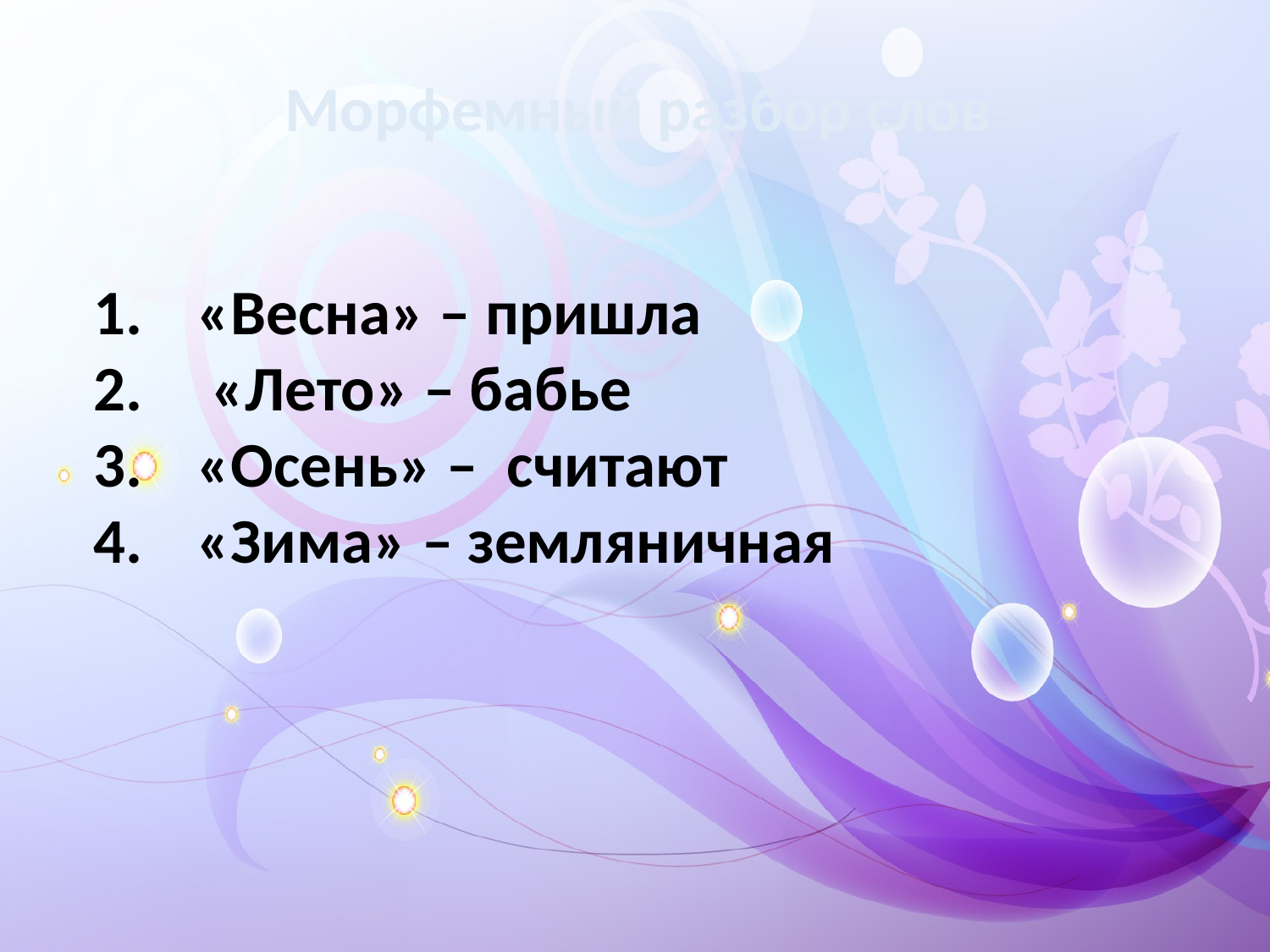

Морфемный разбор слов
«Весна» – пришла
 «Лето» – бабье
«Осень» –  считают
«Зима» – земляничная